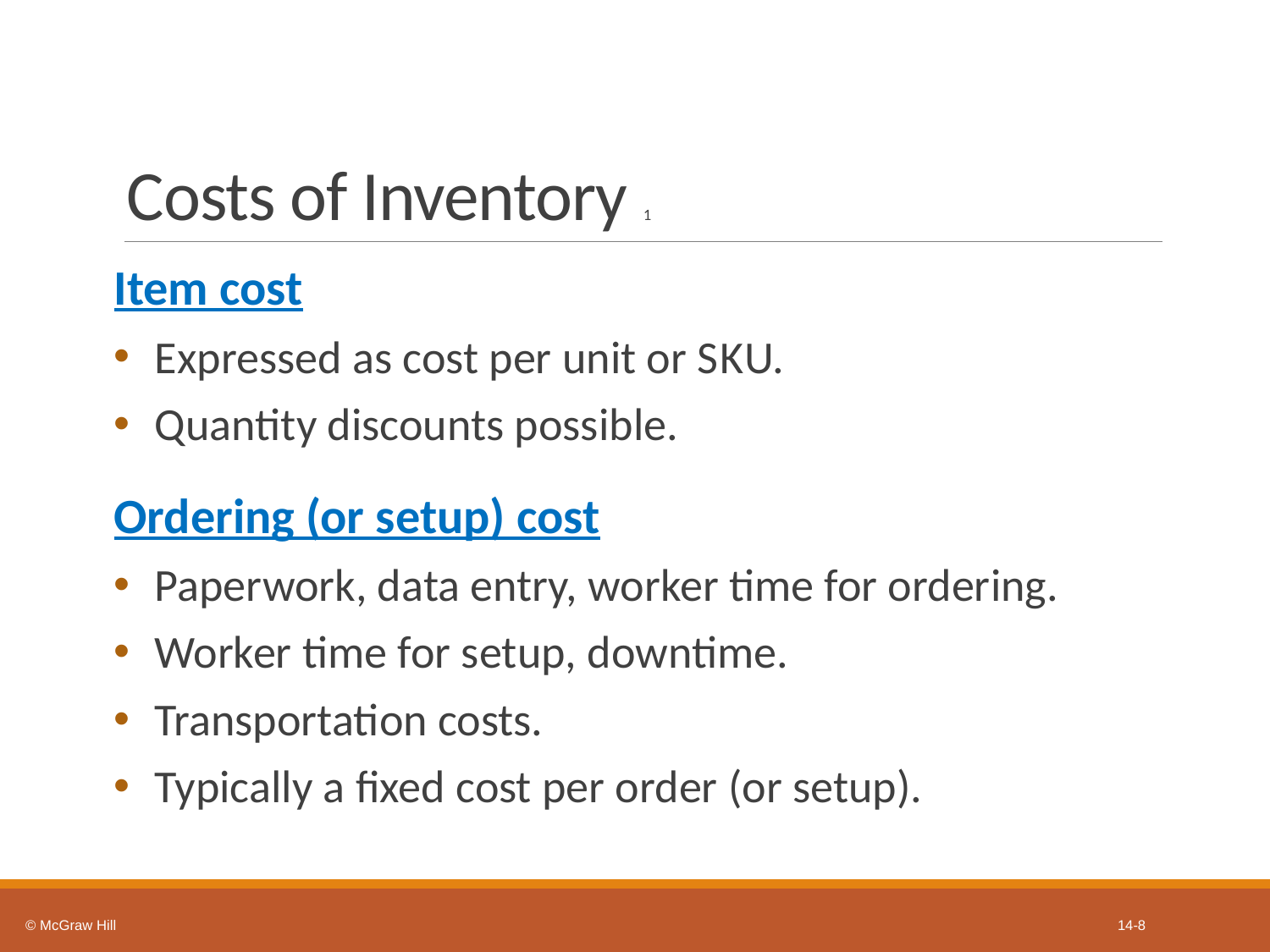

# Costs of Inventory 1
Item cost
Expressed as cost per unit or S K U.
Quantity discounts possible.
Ordering (or setup) cost
Paperwork, data entry, worker time for ordering.
Worker time for setup, downtime.
Transportation costs.
Typically a fixed cost per order (or setup).